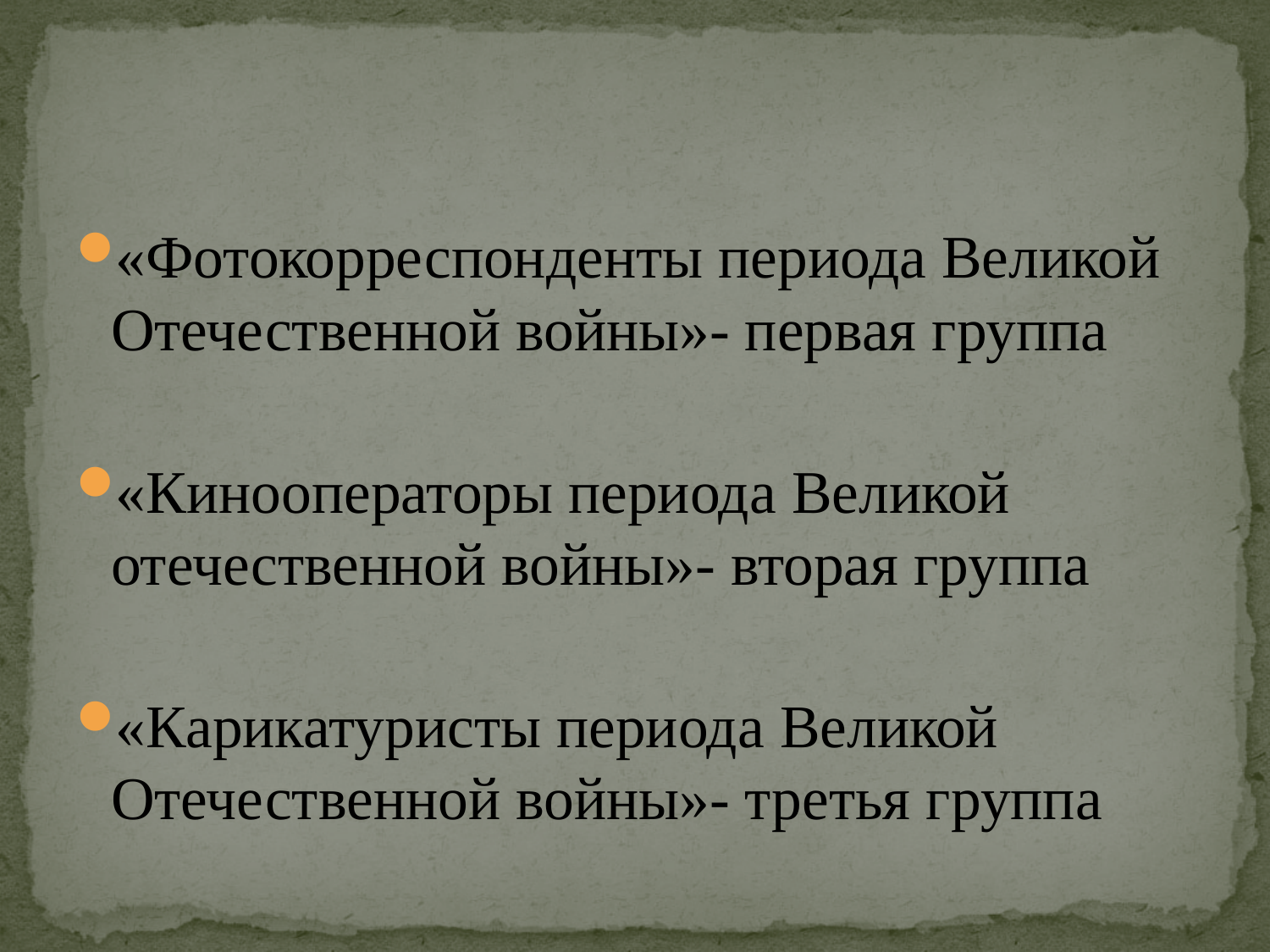

#
«Фотокорреспонденты периода Великой Отечественной войны»- первая группа

«Кинооператоры периода Великой отечественной войны»- вторая группа

«Карикатуристы периода Великой Отечественной войны»- третья группа